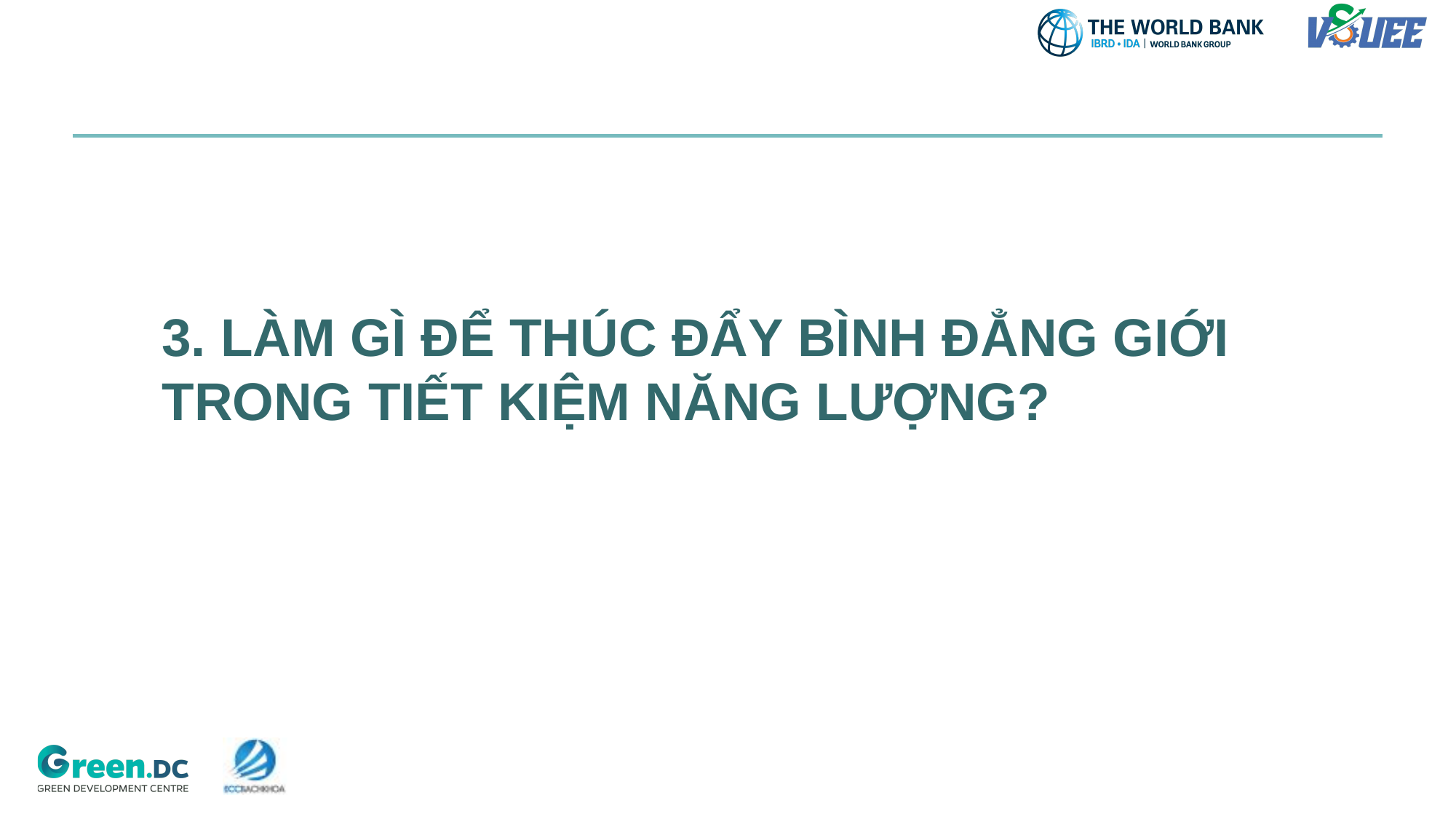

3. LÀM GÌ ĐỂ THÚC ĐẨY BÌNH ĐẲNG GIỚI TRONG TIẾT KIỆM NĂNG LƯỢNG?